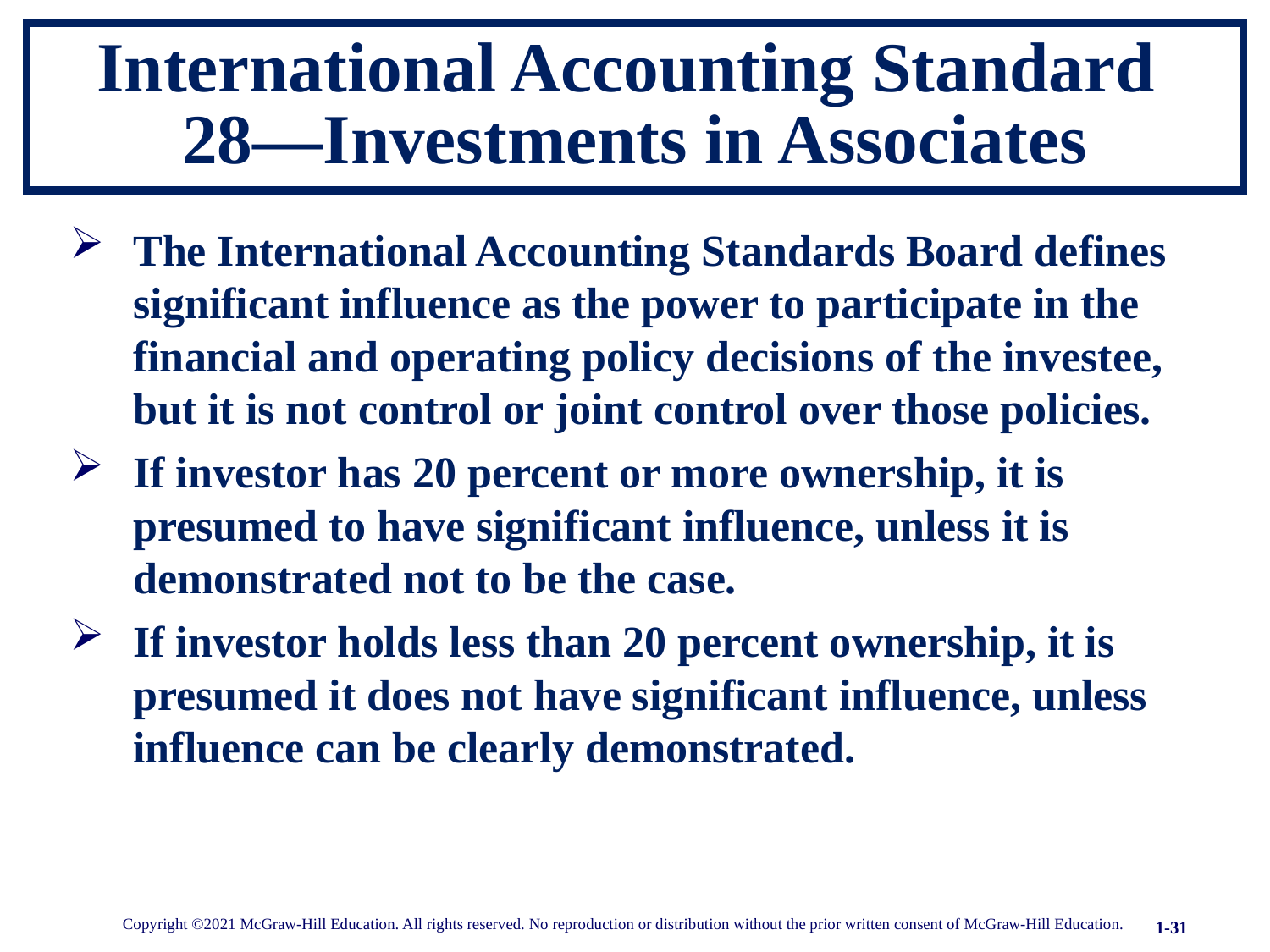

# International Accounting Standard 28—Investments in Associates
The International Accounting Standards Board defines significant influence as the power to participate in the financial and operating policy decisions of the investee, but it is not control or joint control over those policies.
If investor has 20 percent or more ownership, it is presumed to have significant influence, unless it is demonstrated not to be the case.
If investor holds less than 20 percent ownership, it is presumed it does not have significant influence, unless influence can be clearly demonstrated.
Copyright ©2021 McGraw-Hill Education. All rights reserved. No reproduction or distribution without the prior written consent of McGraw-Hill Education.
1-31